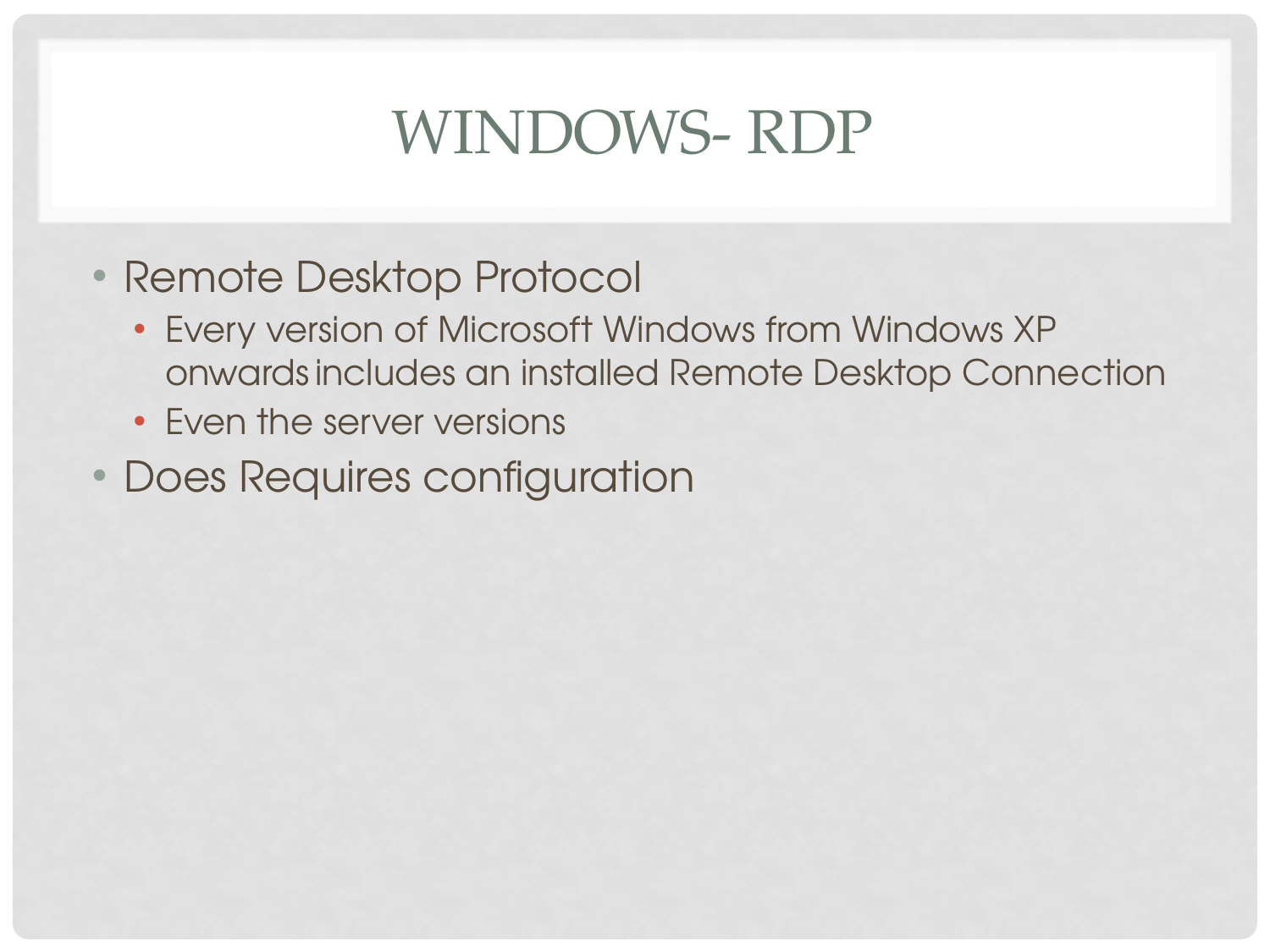

# Windows- RDP
Remote Desktop Protocol
Every version of Microsoft Windows from Windows XP onwards includes an installed Remote Desktop Connection
Even the server versions
Does Requires configuration